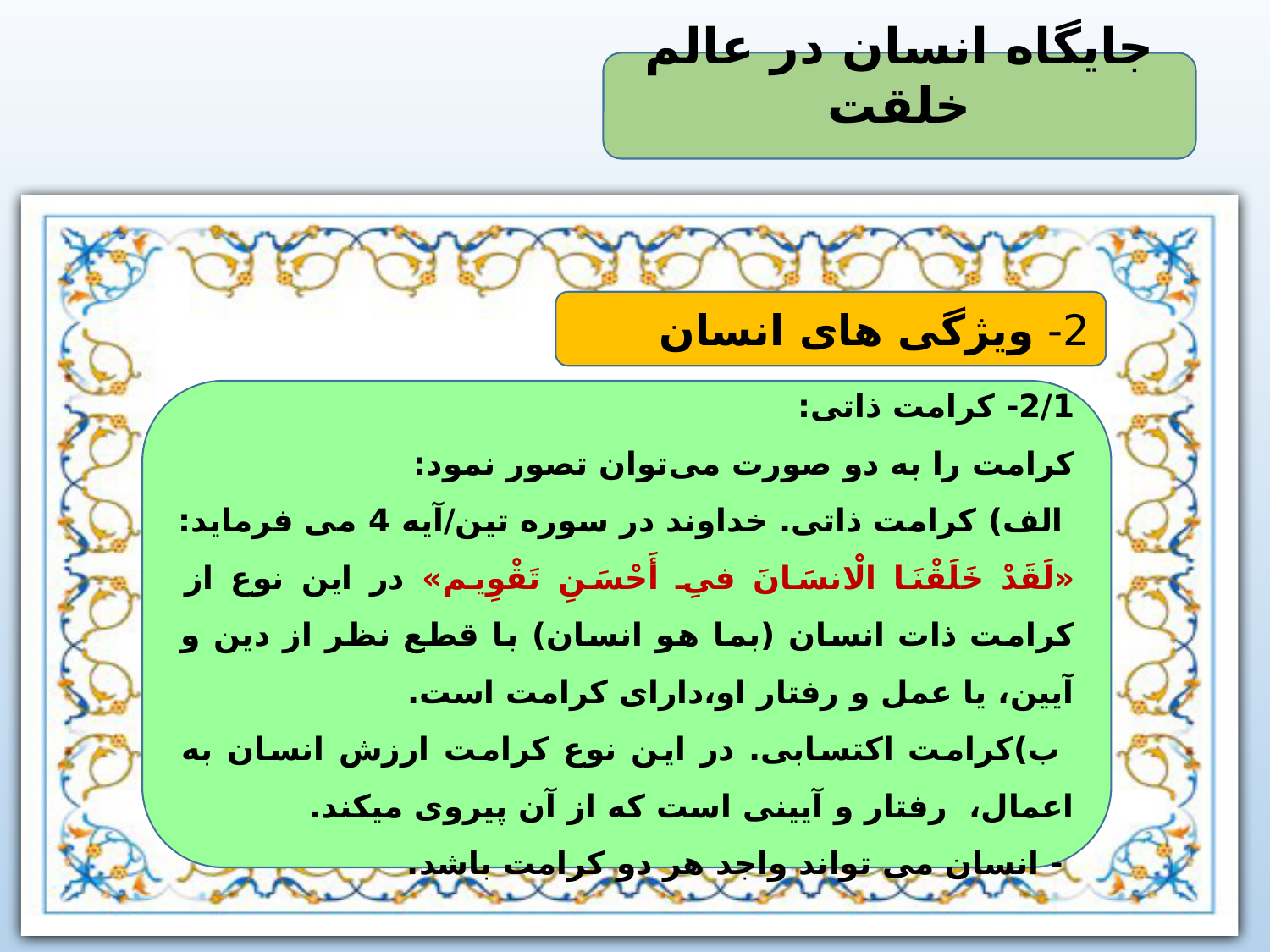

جایگاه انسان در عالم خلقت

2- ویژگی های انسان
2/1- کرامت ذاتی:
کرامت را به دو صورت می‌توان تصور نمود:
 الف) کرامت ذاتی. خداوند در سوره تین/آیه 4 می فرماید: «لَقَدْ خَلَقْنَا الْانسَانَ فىِ أَحْسَنِ تَقْوِيم» در این نوع از کرامت ذات انسان (بما هو انسان) با قطع نظر از دین و آیین، یا عمل و رفتار او،دارای کرامت است.
 ب)کرامت اکتسابی. در این نوع کرامت ارزش انسان به اعمال،  رفتار و آیینی است که از آن پیروی میکند.
 - انسان می تواند واجد هر دو کرامت باشد.